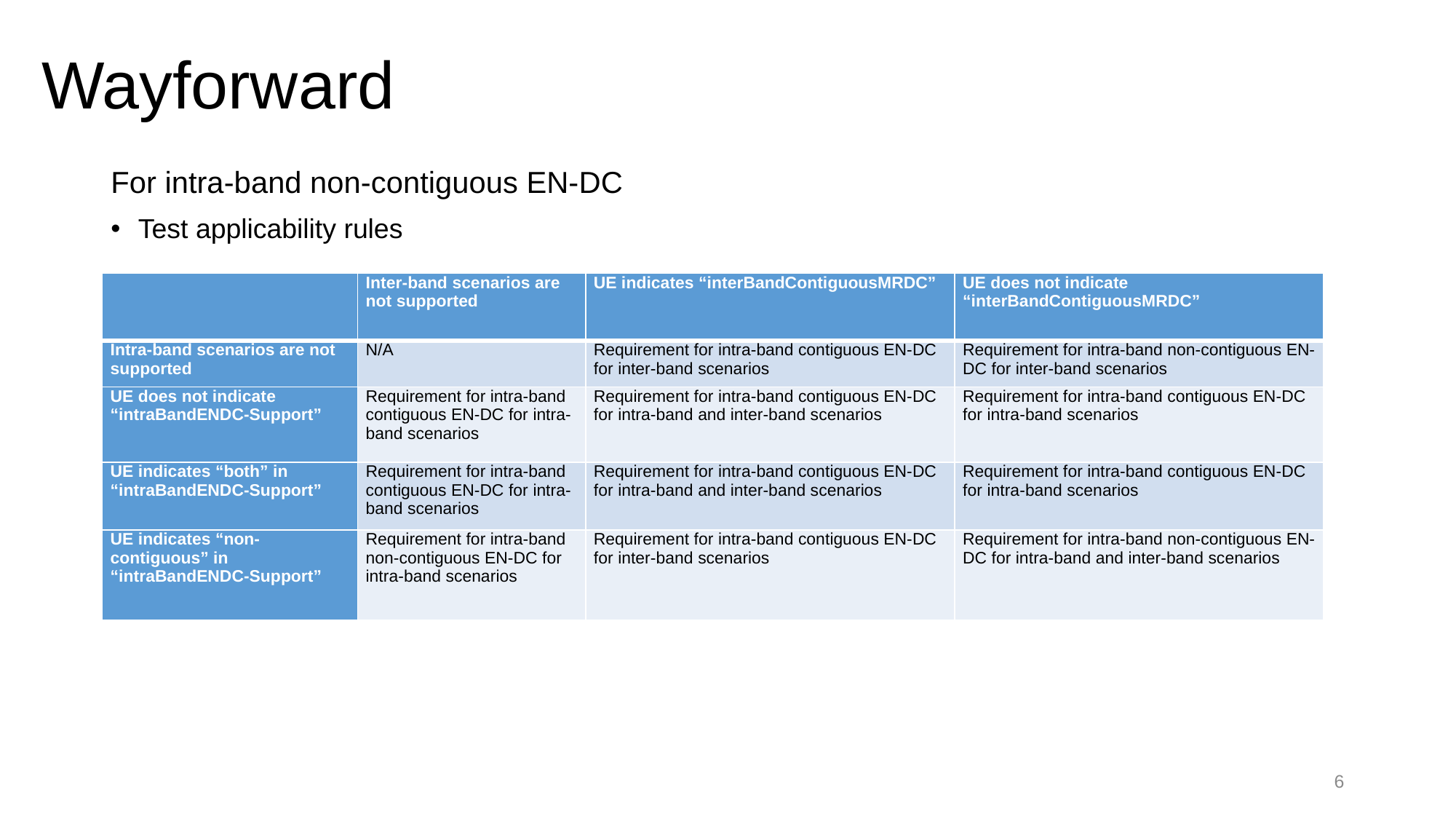

# Wayforward
For intra-band non-contiguous EN-DC
Test applicability rules

|  | Inter-band scenarios are not supported | UE indicates “interBandContiguousMRDC” | UE does not indicate “interBandContiguousMRDC” |
| --- | --- | --- | --- |
| Intra-band scenarios are not supported | N/A | Requirement for intra-band contiguous EN-DC for inter-band scenarios | Requirement for intra-band non-contiguous EN-DC for inter-band scenarios |
| UE does not indicate “intraBandENDC-Support” | Requirement for intra-band contiguous EN-DC for intra-band scenarios | Requirement for intra-band contiguous EN-DC for intra-band and inter-band scenarios | Requirement for intra-band contiguous EN-DC for intra-band scenarios |
| UE indicates “both” in “intraBandENDC-Support” | Requirement for intra-band contiguous EN-DC for intra-band scenarios | Requirement for intra-band contiguous EN-DC for intra-band and inter-band scenarios | Requirement for intra-band contiguous EN-DC for intra-band scenarios |
| UE indicates “non-contiguous” in “intraBandENDC-Support” | Requirement for intra-band non-contiguous EN-DC for intra-band scenarios | Requirement for intra-band contiguous EN-DC for inter-band scenarios | Requirement for intra-band non-contiguous EN-DC for intra-band and inter-band scenarios |

6